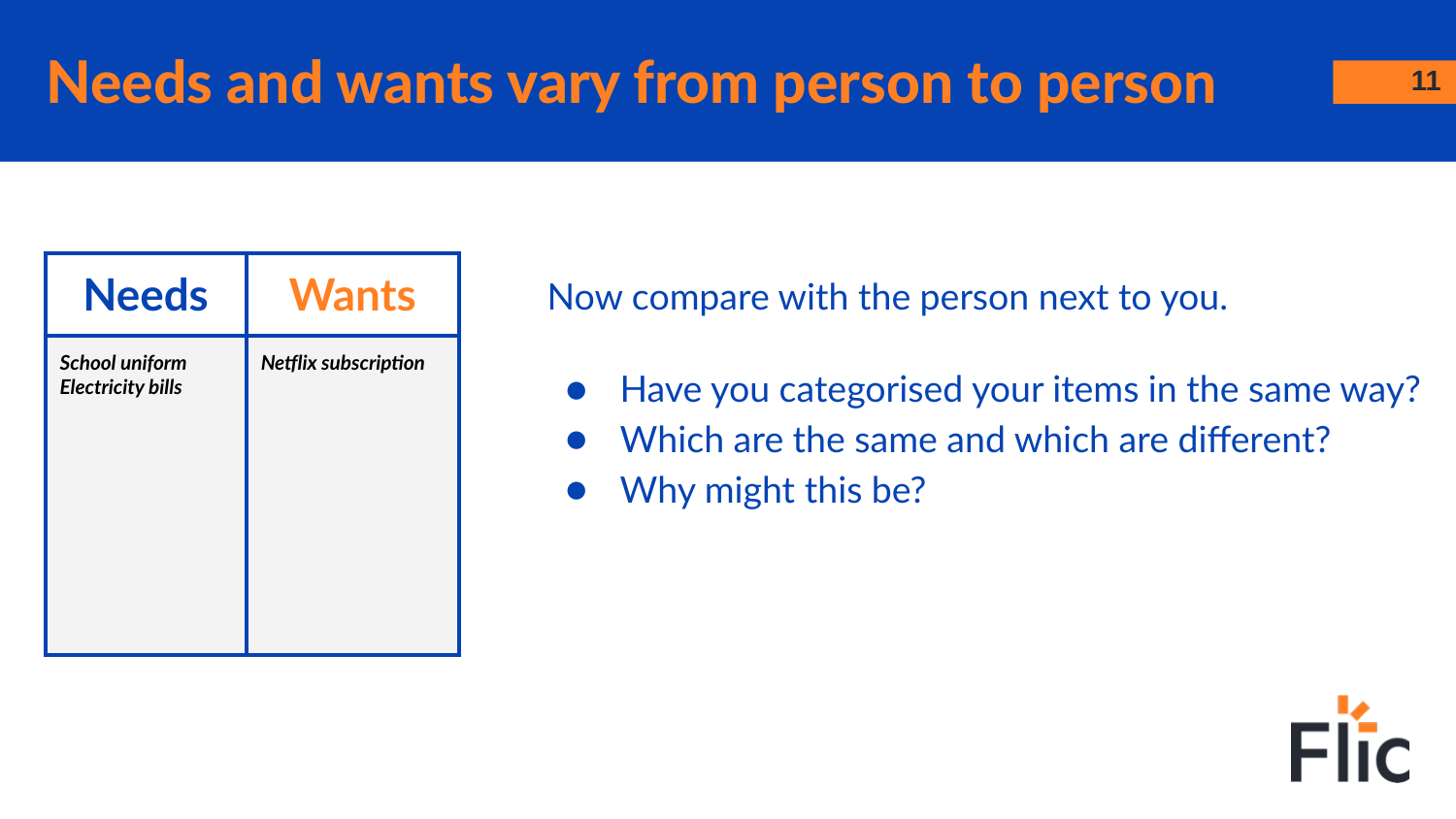

# Needs and wants vary from person to person
11
Now compare with the person next to you.

Have you categorised your items in the same way?
Which are the same and which are different?
Why might this be?

| Needs | Wants |
| --- | --- |
| School uniform Electricity bills | Netflix subscription |
Electricity bills

Weekly food shop
Lunch out
Lunch out